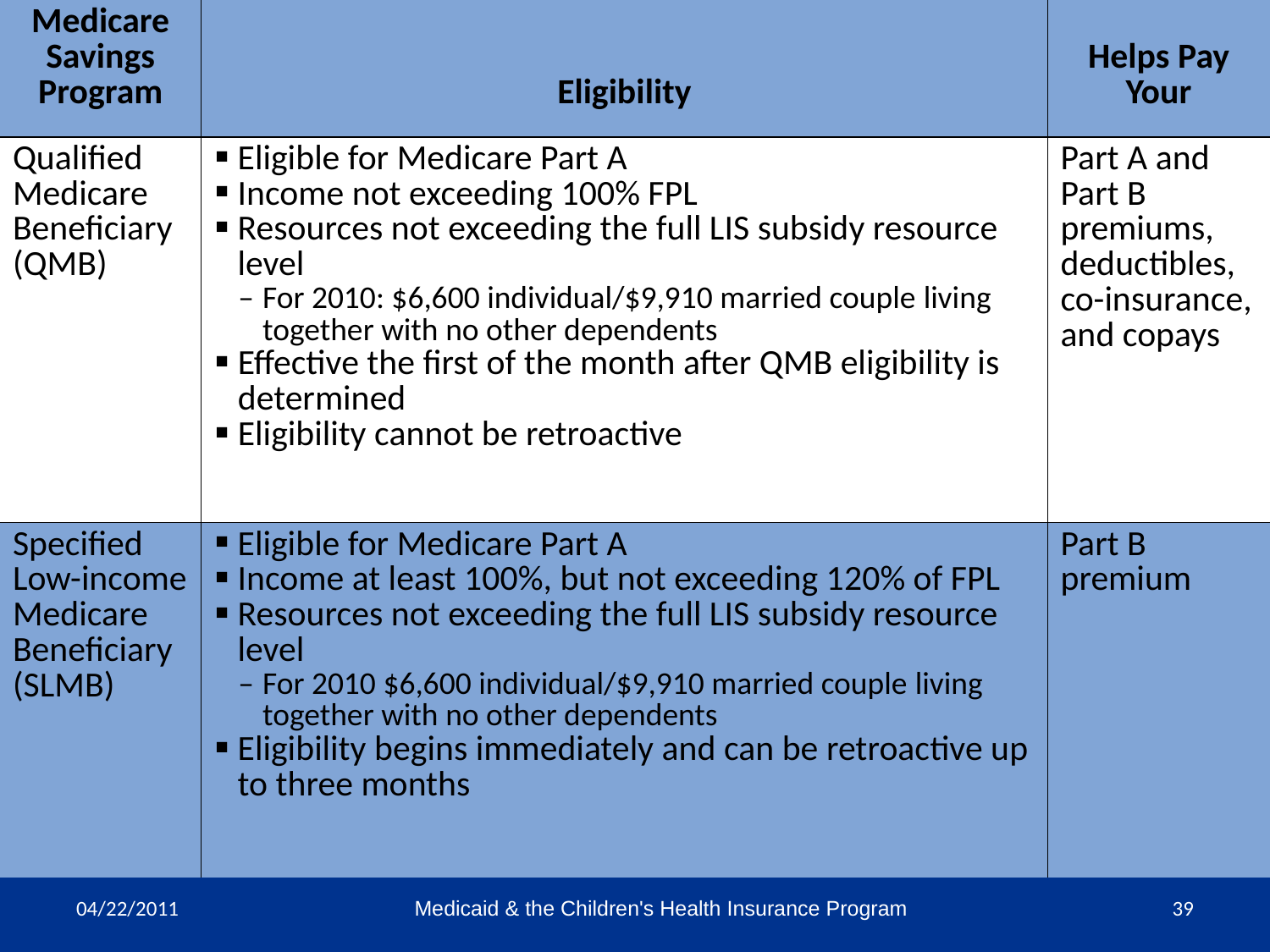

| Medicare Savings Program | Eligibility | Helps Pay Your |
| --- | --- | --- |
| Qualified Medicare Beneficiary (QMB) | Eligible for Medicare Part A Income not exceeding 100% FPL Resources not exceeding the full LIS subsidy resource level For 2010: $6,600 individual/$9,910 married couple living together with no other dependents Effective the first of the month after QMB eligibility is determined Eligibility cannot be retroactive | Part A and Part B premiums, deductibles, co-insurance, and copays |
| Specified Low-income Medicare Beneficiary (SLMB) | Eligible for Medicare Part A Income at least 100%, but not exceeding 120% of FPL Resources not exceeding the full LIS subsidy resource level For 2010 $6,600 individual/$9,910 married couple living together with no other dependents Eligibility begins immediately and can be retroactive up to three months | Part B premium |
04/22/2011
Medicaid & the Children's Health Insurance Program
39